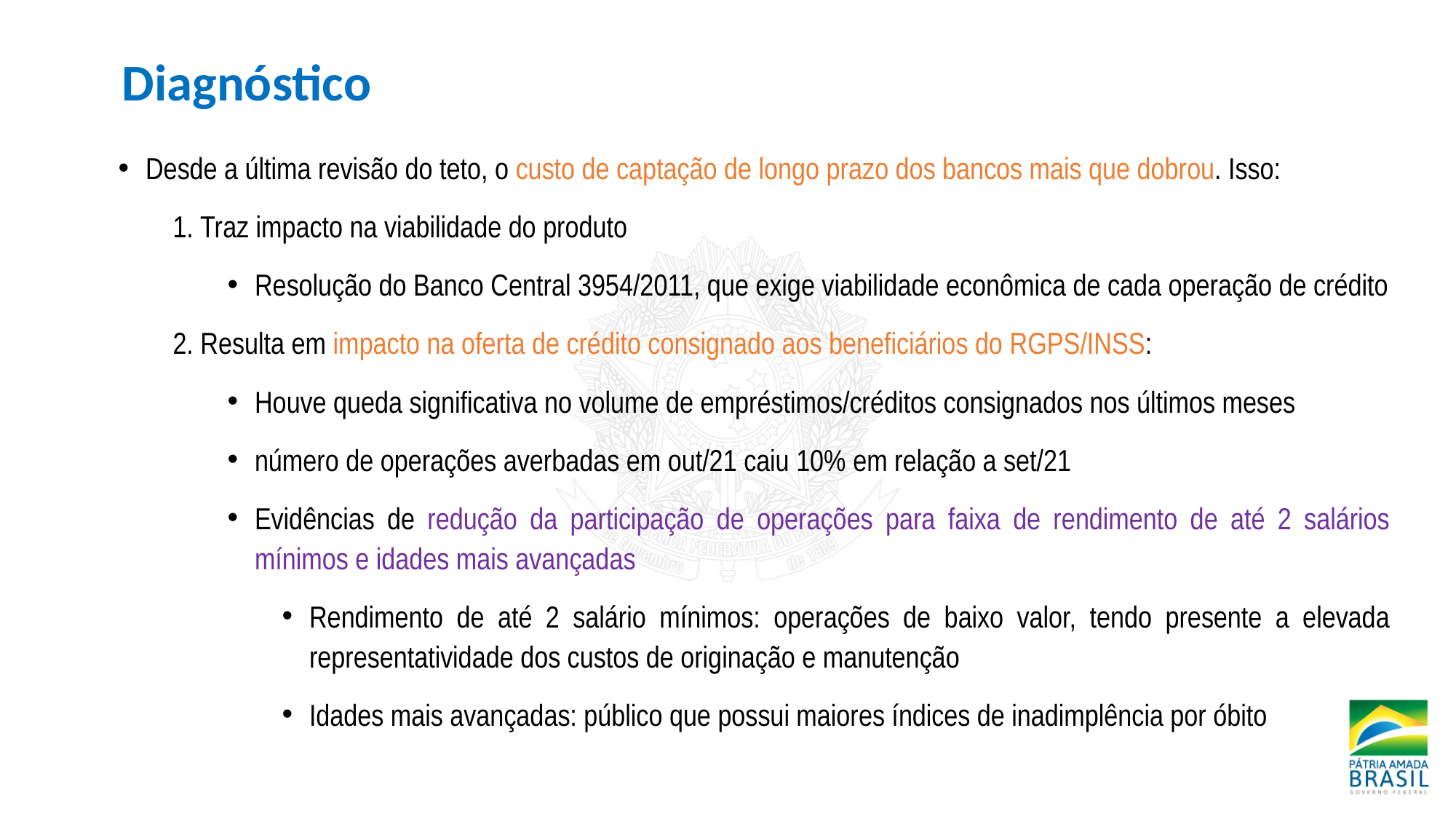

# Diagnóstico
Desde a última revisão do teto, o custo de captação de longo prazo dos bancos mais que dobrou. Isso:
1. Traz impacto na viabilidade do produto
Resolução do Banco Central 3954/2011, que exige viabilidade econômica de cada operação de crédito
2. Resulta em impacto na oferta de crédito consignado aos beneficiários do RGPS/INSS:
Houve queda significativa no volume de empréstimos/créditos consignados nos últimos meses
número de operações averbadas em out/21 caiu 10% em relação a set/21
Evidências de redução da participação de operações para faixa de rendimento de até 2 salários mínimos e idades mais avançadas
Rendimento de até 2 salário mínimos: operações de baixo valor, tendo presente a elevada representatividade dos custos de originação e manutenção
Idades mais avançadas: público que possui maiores índices de inadimplência por óbito